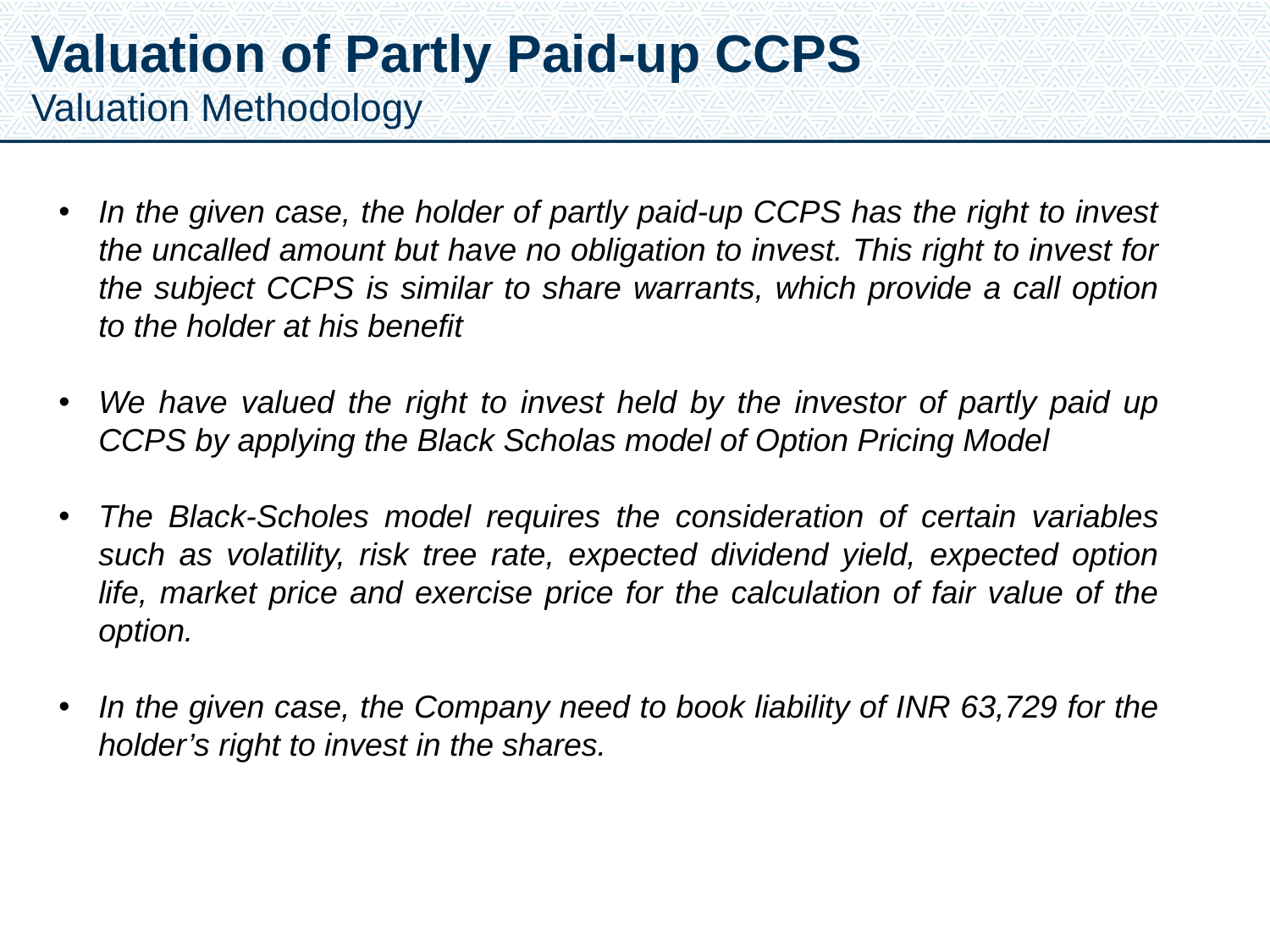

Valuation of Partly Paid-up CCPS
Valuation Methodology
In the given case, the holder of partly paid-up CCPS has the right to invest the uncalled amount but have no obligation to invest. This right to invest for the subject CCPS is similar to share warrants, which provide a call option to the holder at his benefit

We have valued the right to invest held by the investor of partly paid up CCPS by applying the Black Scholas model of Option Pricing Model

The Black-Scholes model requires the consideration of certain variables such as volatility, risk tree rate, expected dividend yield, expected option life, market price and exercise price for the calculation of fair value of the option..

In the given case, the Company need to book liability of INR 63,729 for the holder’s right to invest in the shares.